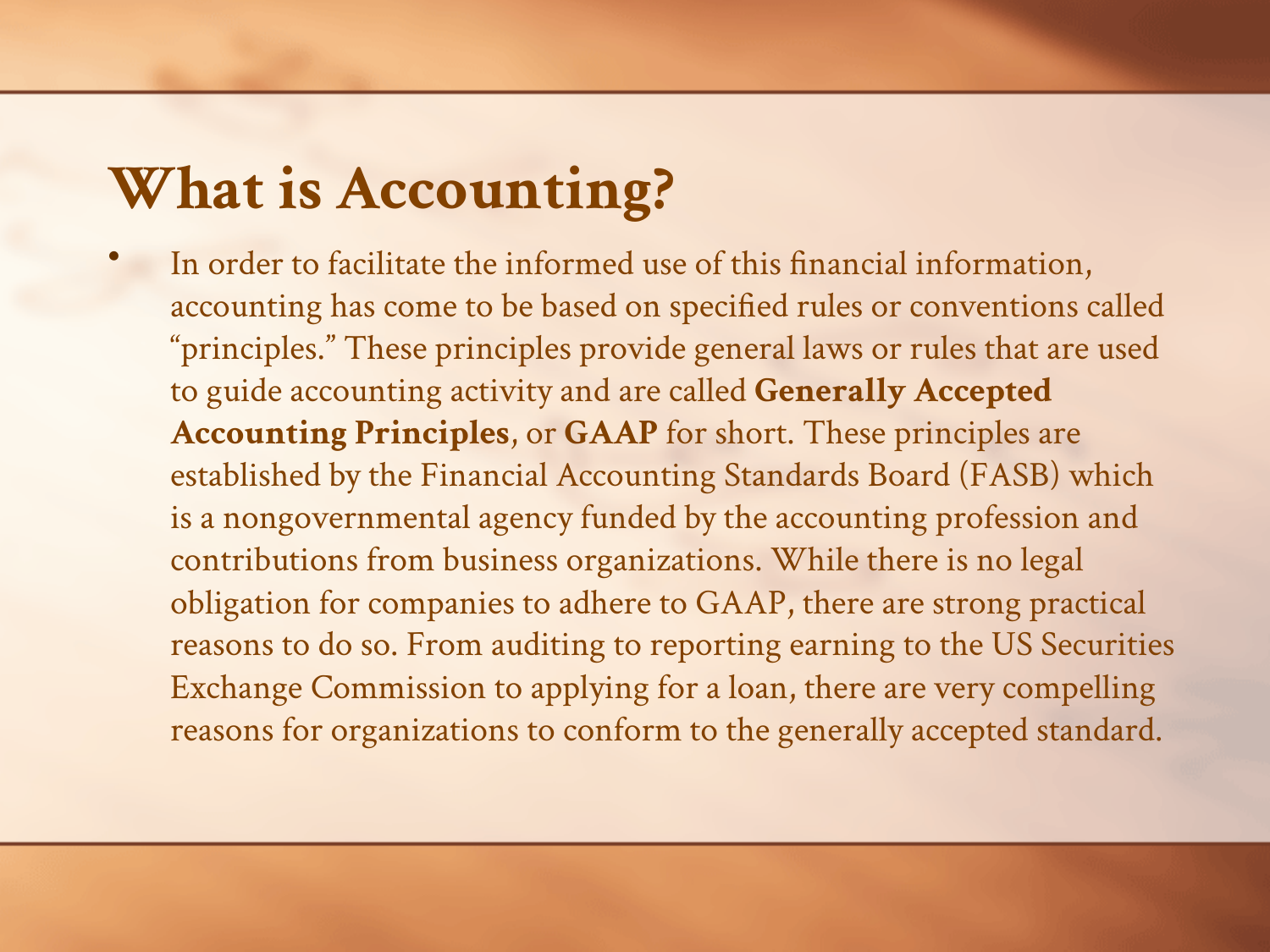

# What is Accounting?
In order to facilitate the informed use of this financial information, accounting has come to be based on specified rules or conventions called “principles.” These principles provide general laws or rules that are used to guide accounting activity and are called Generally Accepted Accounting Principles, or GAAP for short. These principles are established by the Financial Accounting Standards Board (FASB) which is a nongovernmental agency funded by the accounting profession and contributions from business organizations. While there is no legal obligation for companies to adhere to GAAP, there are strong practical reasons to do so. From auditing to reporting earning to the US Securities Exchange Commission to applying for a loan, there are very compelling reasons for organizations to conform to the generally accepted standard.